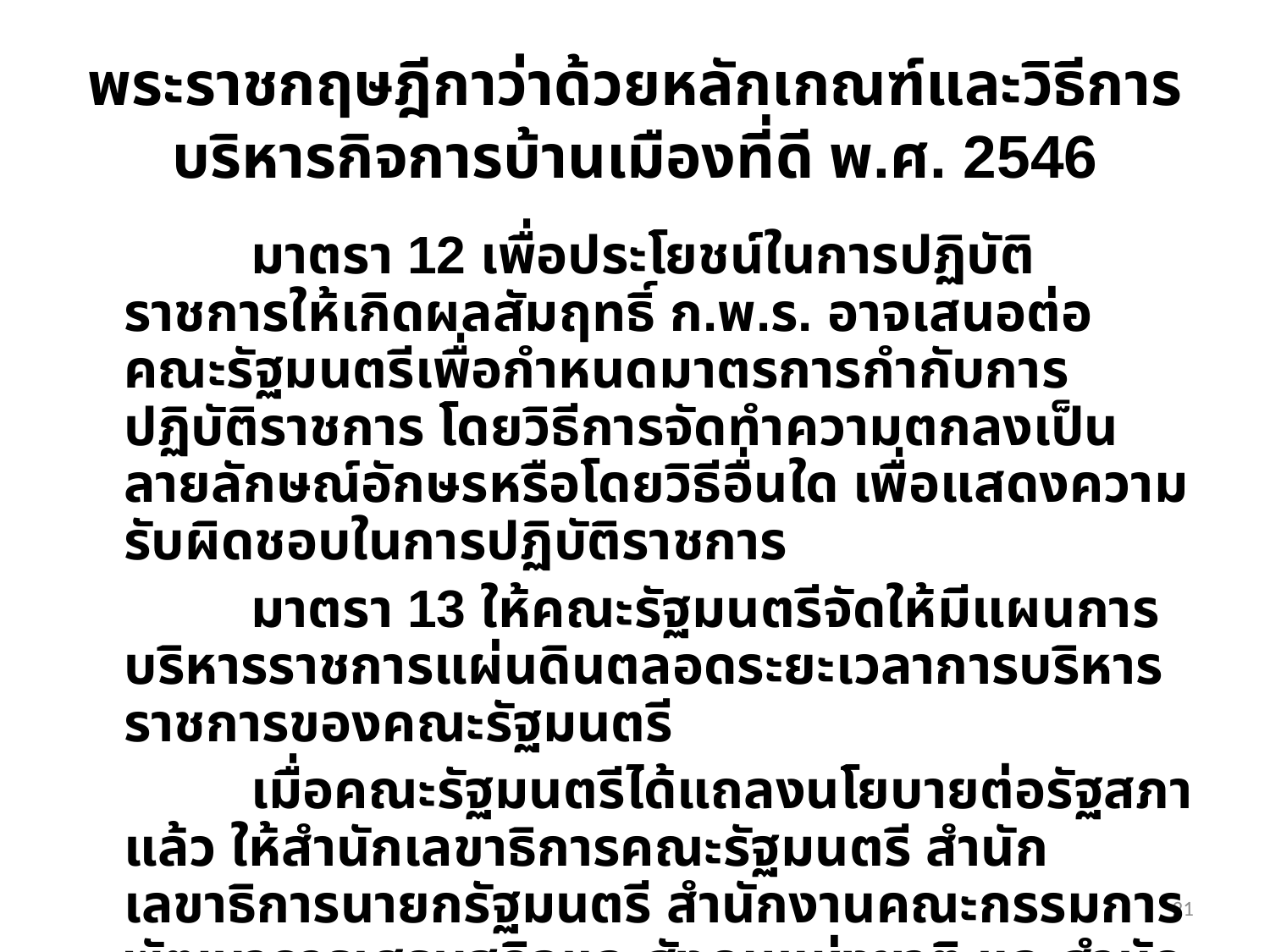

# พระราชกฤษฎีกาว่าด้วยหลักเกณฑ์และวิธีการบริหารกิจการบ้านเมืองที่ดี พ.ศ. 2546
		มาตรา 12 เพื่อประโยชน์ในการปฏิบัติราชการให้เกิดผลสัมฤทธิ์ ก.พ.ร. อาจเสนอต่อคณะรัฐมนตรีเพื่อกำหนดมาตรการกำกับการปฏิบัติราชการ โดยวิธีการจัดทำความตกลงเป็นลายลักษณ์อักษรหรือโดยวิธีอื่นใด เพื่อแสดงความรับผิดชอบในการปฏิบัติราชการ
		มาตรา 13 ให้คณะรัฐมนตรีจัดให้มีแผนการบริหารราชการแผ่นดินตลอดระยะเวลาการบริหารราชการของคณะรัฐมนตรี
		เมื่อคณะรัฐมนตรีได้แถลงนโยบายต่อรัฐสภาแล้ว ให้สำนักเลขาธิการคณะรัฐมนตรี สำนักเลขาธิการนายกรัฐมนตรี สำนักงานคณะกรรมการพัฒนาการเศรษฐกิจและสังคมแห่งชาติ และสำนักงบประมาณร่วมกันจัดทำแผนการบริหารราชการแผ่นดิน…
21